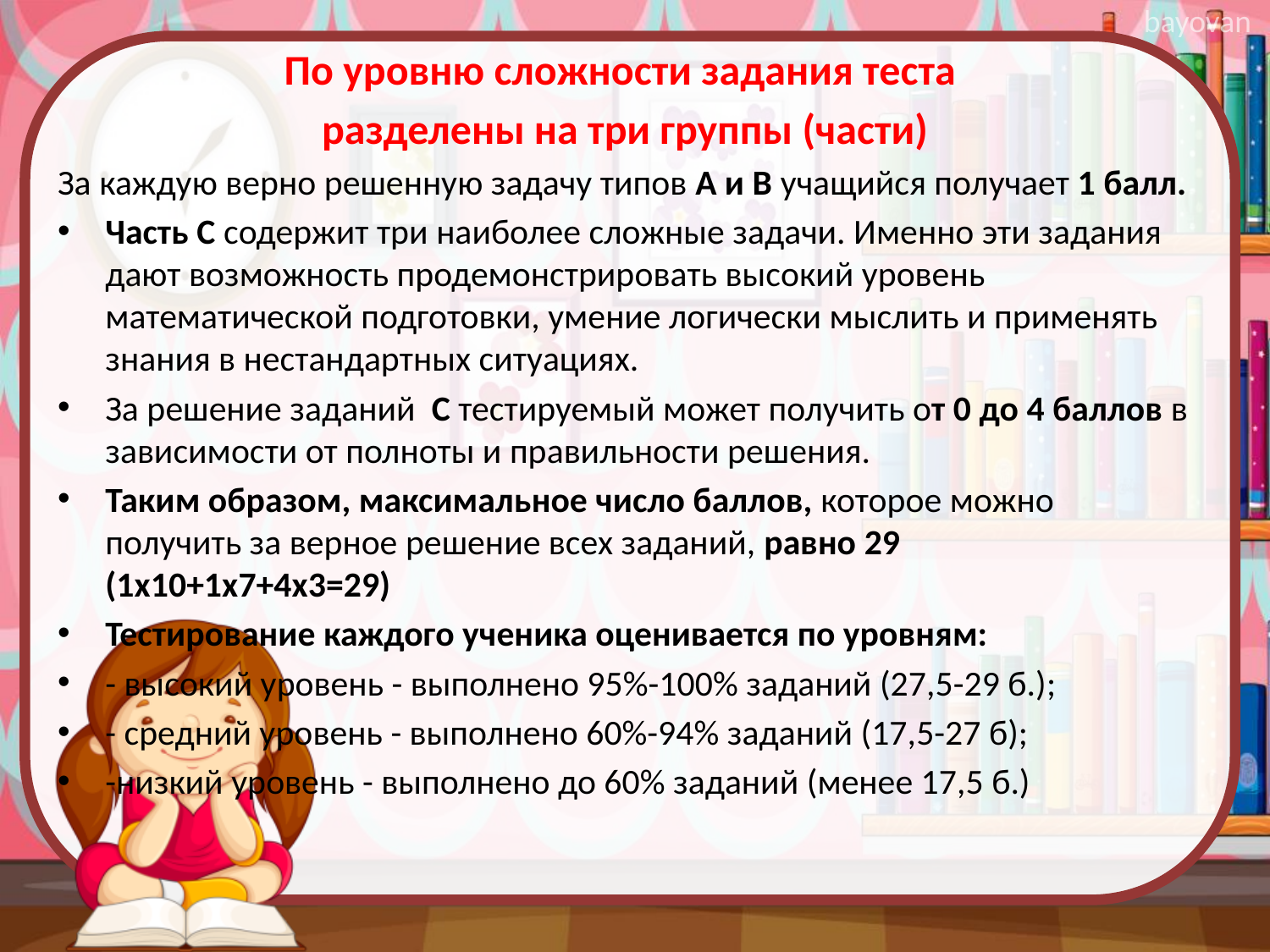

По уровню сложности задания теста
разделены на три группы (части)
За каждую верно решенную задачу типов А и В учащийся получает 1 балл.
Часть С содержит три наиболее сложные задачи. Именно эти задания дают возможность продемонстрировать высокий уровень математической подготовки, умение логически мыслить и применять знания в нестандартных ситуациях.
За решение заданий  С тестируемый может получить от 0 до 4 баллов в зависимости от полноты и правильности решения.
Таким образом, максимальное число баллов, которое можно получить за верное решение всех заданий, равно 29 (1х10+1х7+4х3=29)
Тестирование каждого ученика оценивается по уровням:
- высокий уровень - выполнено 95%-100% заданий (27,5-29 б.);
- средний уровень - выполнено 60%-94% заданий (17,5-27 б);
-низкий уровень - выполнено до 60% заданий (менее 17,5 б.)